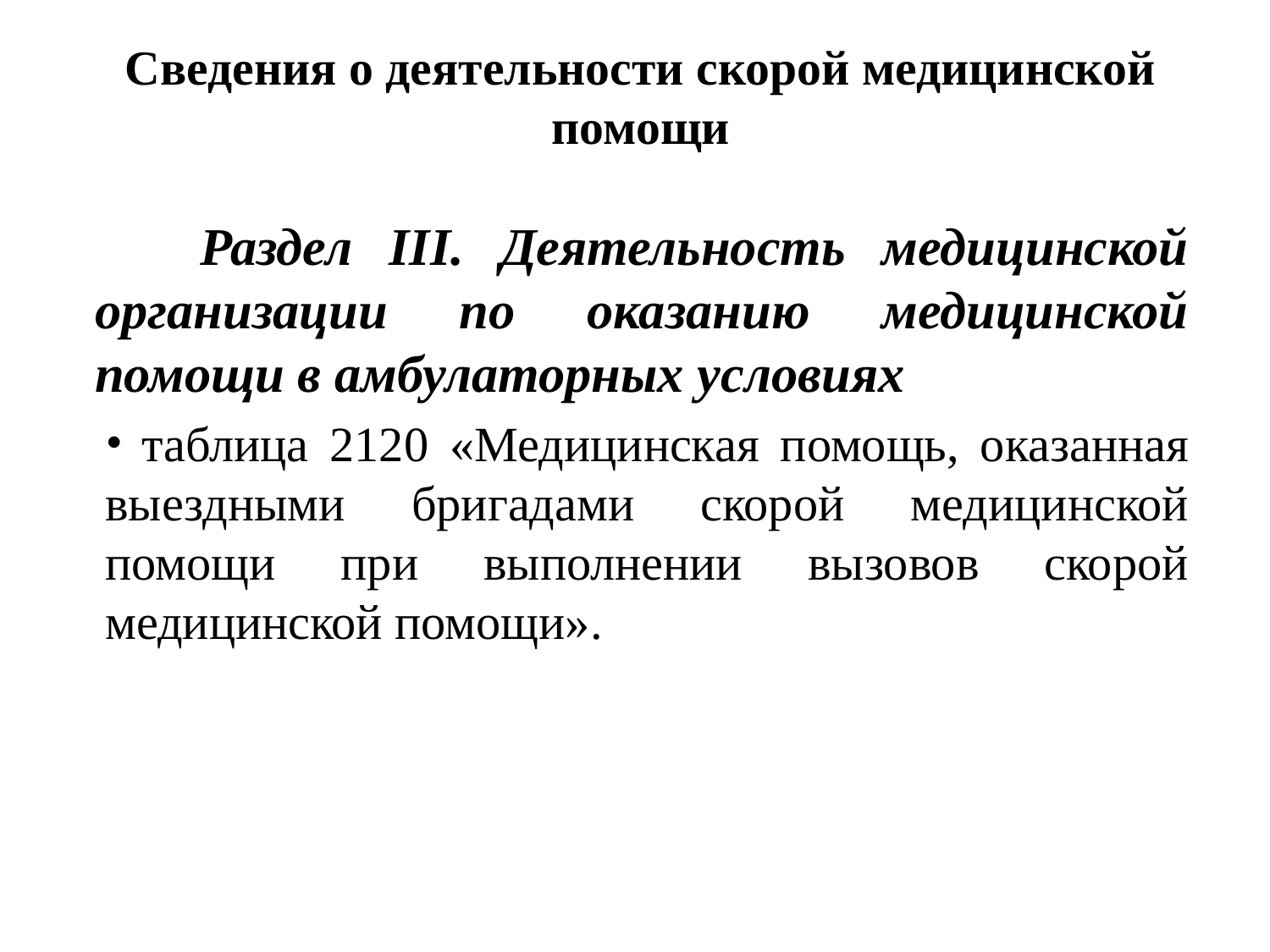

# Сведения о деятельности скорой медицинской помощи
    Раздел III. Деятельность медицинской организации по оказанию медицинской помощи в амбулаторных условиях
 таблица 2120 «Медицинская помощь, оказанная выездными бригадами скорой медицинской помощи при выполнении вызовов скорой медицинской помощи».